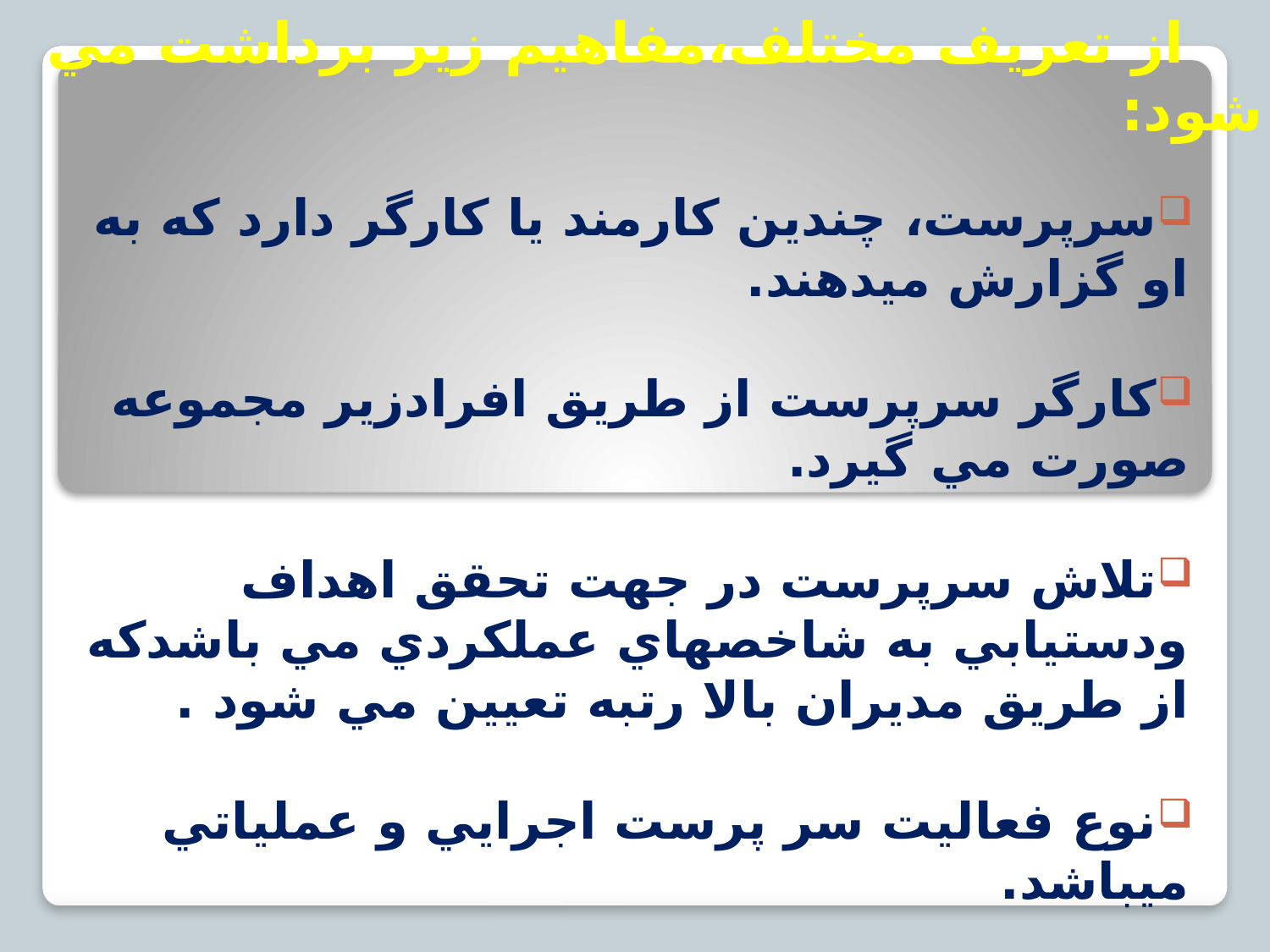

# از تعريف مختلف،مفاهيم زير برداشت مي شود:

سرپرست، چندين كارمند يا كارگر دارد كه به او گزارش ميدهند.

كارگر سرپرست از طريق افرادزير مجموعه صورت مي گيرد.

تلاش سرپرست در جهت تحقق اهداف ودستيابي به شاخصهاي عملكردي مي باشدكه از طريق مديران بالا رتبه تعيين مي شود .

نوع فعاليت سر پرست اجرايي و عملياتي ميباشد.